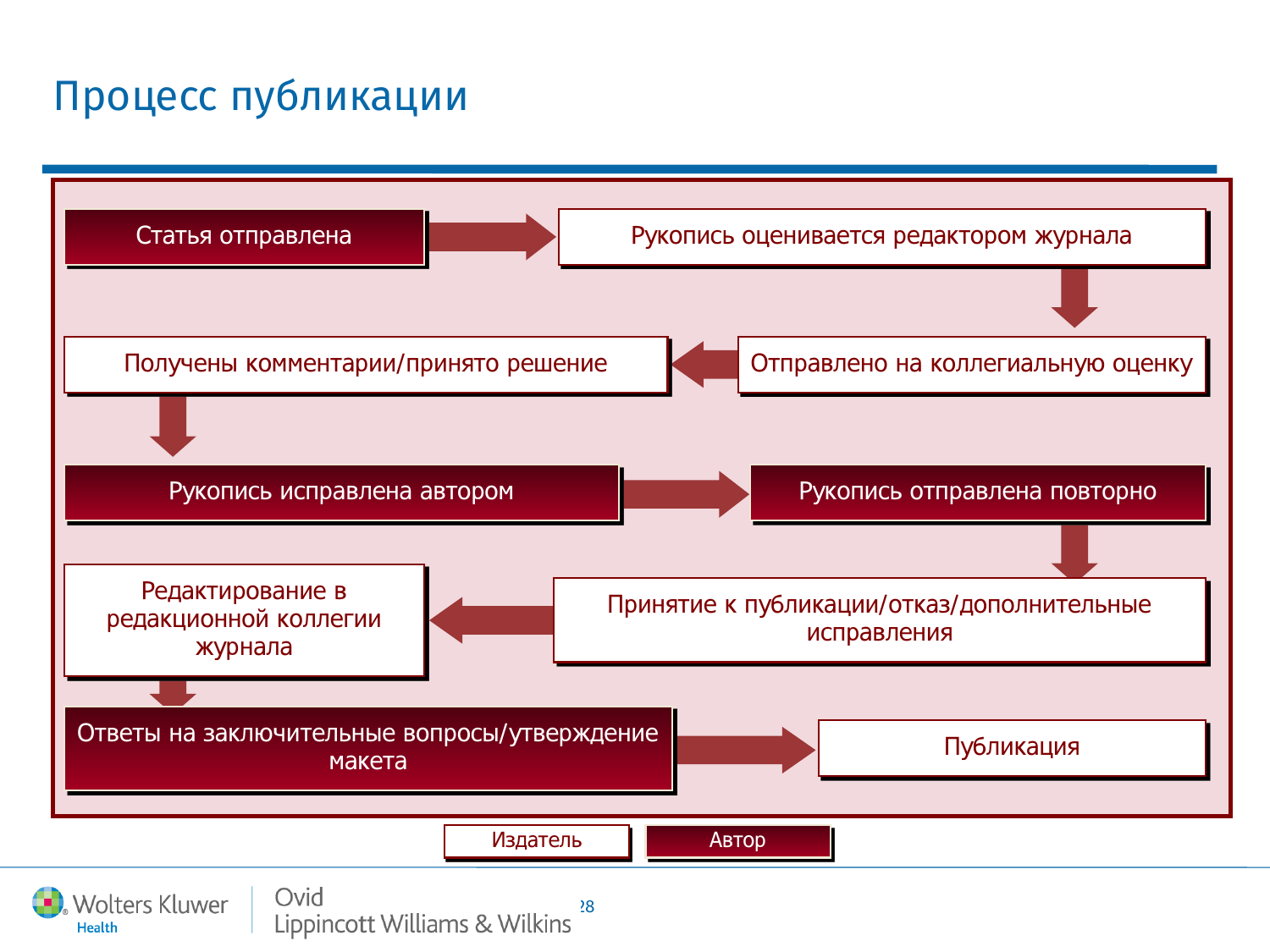

# Процесс публикации

Статья отправлена
Рукопись оценивается редактором журнала

Получены комментарии/принято решение
Отправлено на коллегиальную оценку

Рукопись исправлена автором
Рукопись отправлена повторно

Редактирование в редакционной коллегии журнала
Принятие к публикации/отказ/дополнительные исправления

Ответы на заключительные вопросы/утверждение макета
Публикация

Издатель
Автор